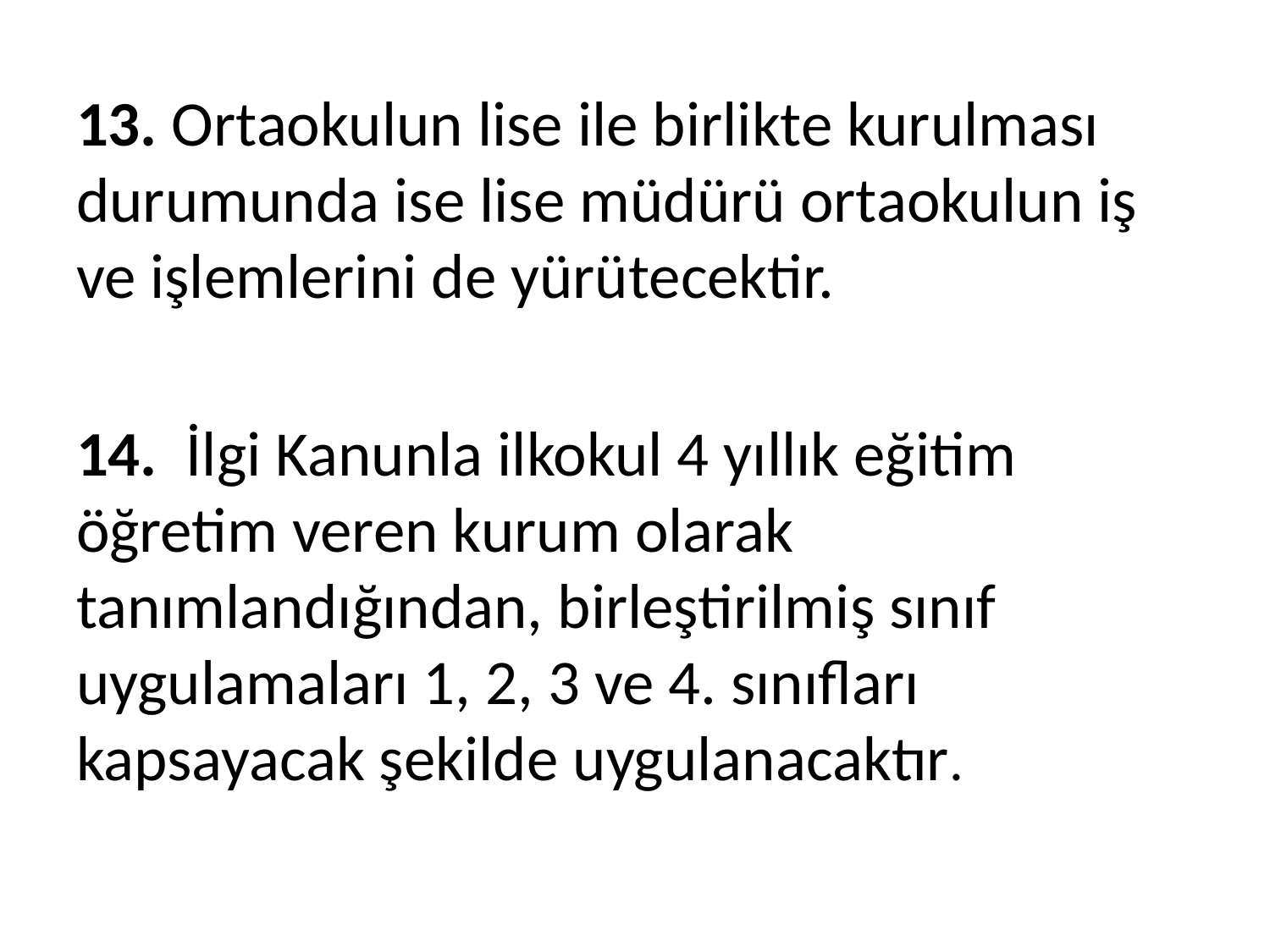

13. Ortaokulun lise ile birlikte kurulması durumunda ise lise müdürü ortaokulun iş ve işlemlerini de yürütecektir.

14.  İlgi Kanunla ilkokul 4 yıllık eğitim öğretim veren kurum olarak tanımlandığından, birleştirilmiş sınıf uygulamaları 1, 2, 3 ve 4. sınıfları kapsayacak şekilde uygulanacaktır.